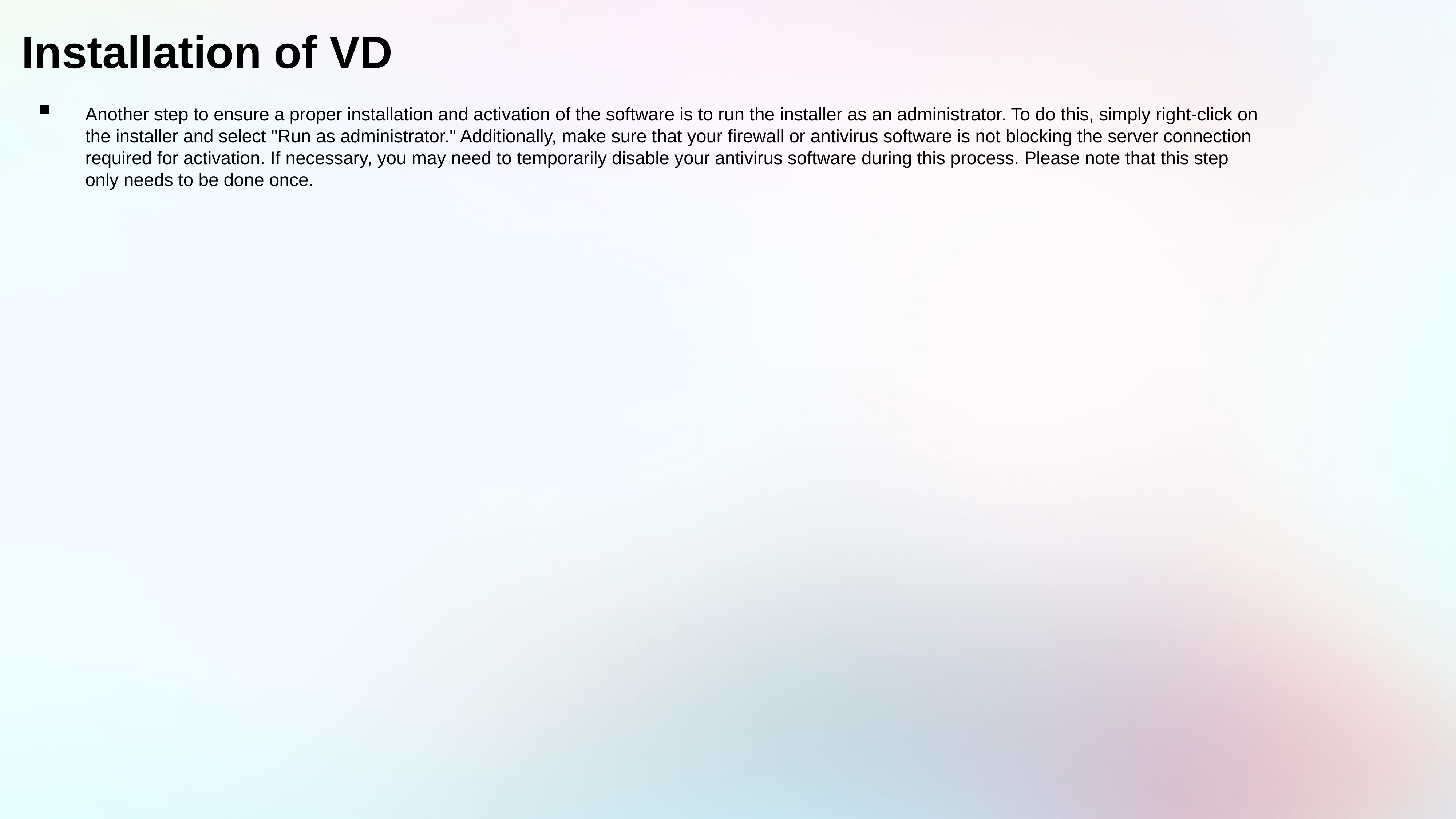

# Installation of VD
Another step to ensure a proper installation and activation of the software is to run the installer as an administrator. To do this, simply right-click on the installer and select "Run as administrator." Additionally, make sure that your firewall or antivirus software is not blocking the server connection required for activation. If necessary, you may need to temporarily disable your antivirus software during this process. Please note that this step only needs to be done once.